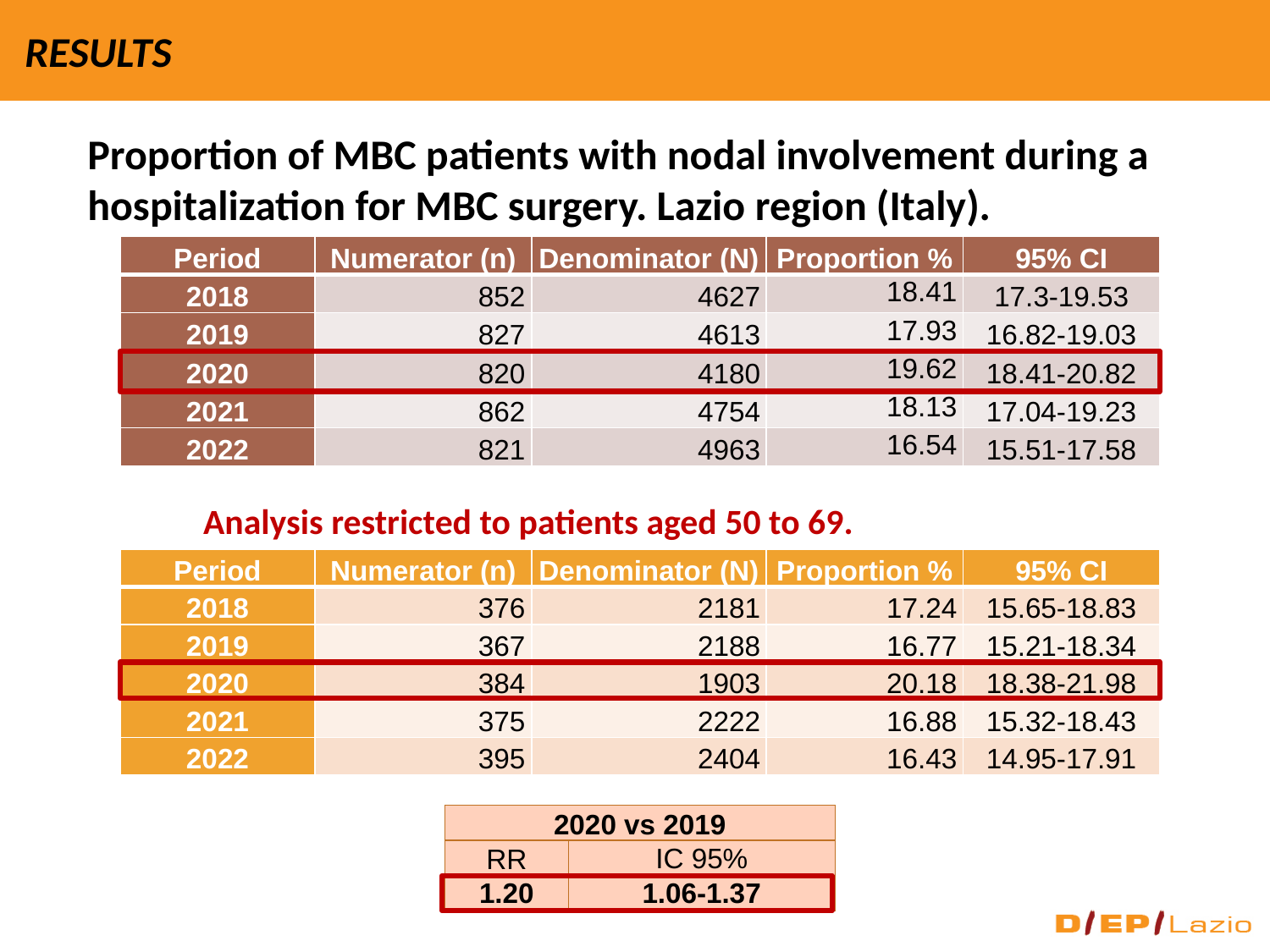

RESULTS
Proportion of MBC patients with nodal involvement during a hospitalization for MBC surgery. Lazio region (Italy).
| Period | Numerator (n) | Denominator (N) | Proportion % | 95% CI |
| --- | --- | --- | --- | --- |
| 2018 | 852 | 4627 | 18.41 | 17.3-19.53 |
| 2019 | 827 | 4613 | 17.93 | 16.82-19.03 |
| 2020 | 820 | 4180 | 19.62 | 18.41-20.82 |
| 2021 | 862 | 4754 | 18.13 | 17.04-19.23 |
| 2022 | 821 | 4963 | 16.54 | 15.51-17.58 |

Analysis restricted to patients aged 50 to 69.
| Period | Numerator (n) | Denominator (N) | Proportion % | 95% CI |
| --- | --- | --- | --- | --- |
| 2018 | 376 | 2181 | 17.24 | 15.65-18.83 |
| 2019 | 367 | 2188 | 16.77 | 15.21-18.34 |
| 2020 | 384 | 1903 | 20.18 | 18.38-21.98 |
| 2021 | 375 | 2222 | 16.88 | 15.32-18.43 |
| 2022 | 395 | 2404 | 16.43 | 14.95-17.91 |

| 2020 vs 2019 |  |
| --- | --- |
| RR | IC 95% |
| 1.20 | 1.06-1.37 |